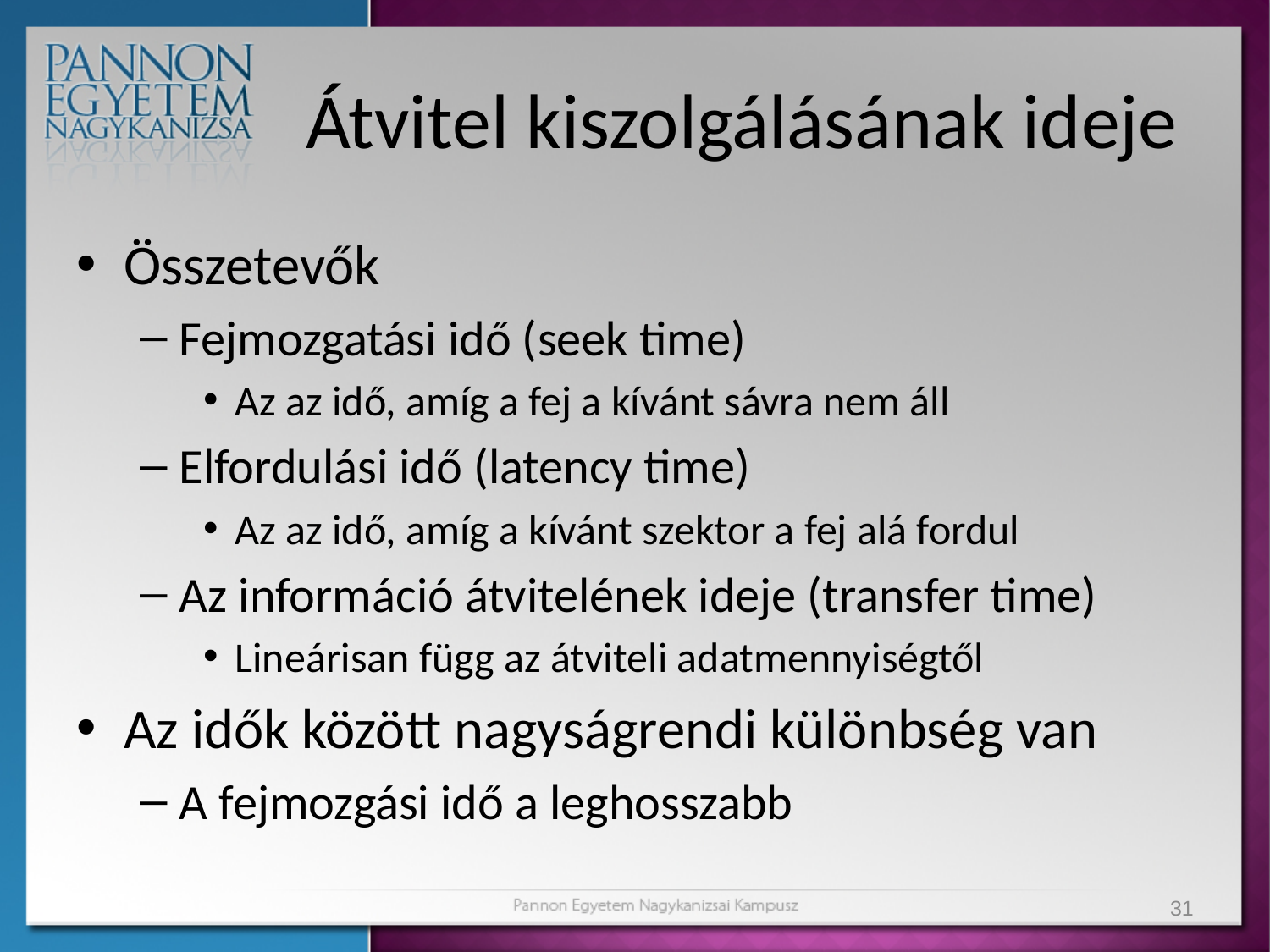

# Átvitel kiszolgálásának ideje
Összetevők
Fejmozgatási idő (seek time)
Az az idő, amíg a fej a kívánt sávra nem áll
Elfordulási idő (latency time)
Az az idő, amíg a kívánt szektor a fej alá fordul
Az információ átvitelének ideje (transfer time)
Lineárisan függ az átviteli adatmennyiségtől
Az idők között nagyságrendi különbség van
A fejmozgási idő a leghosszabb
31